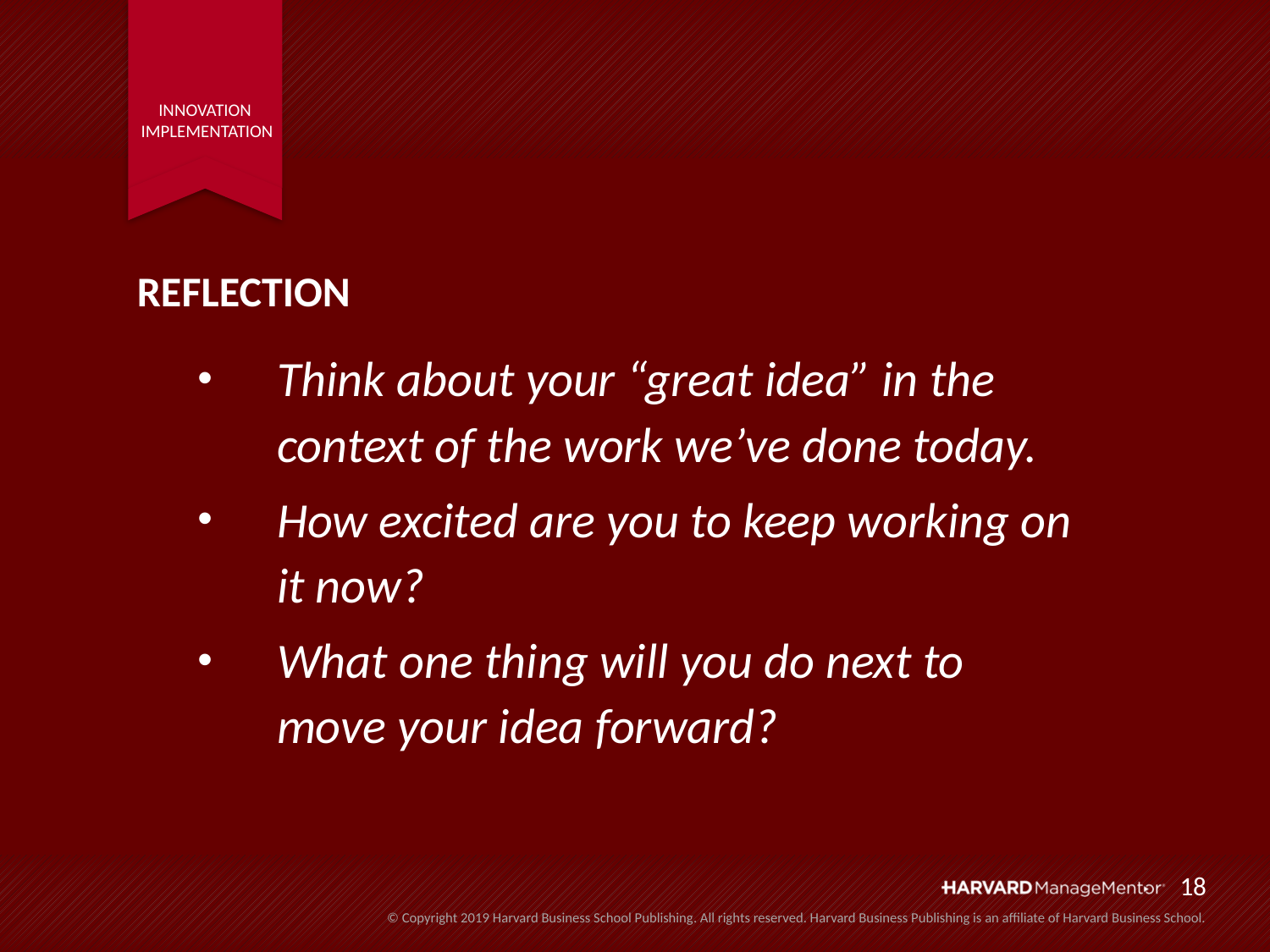

REFLECTION
Think about your “great idea” in the context of the work we’ve done today.
How excited are you to keep working on it now?
What one thing will you do next to move your idea forward?